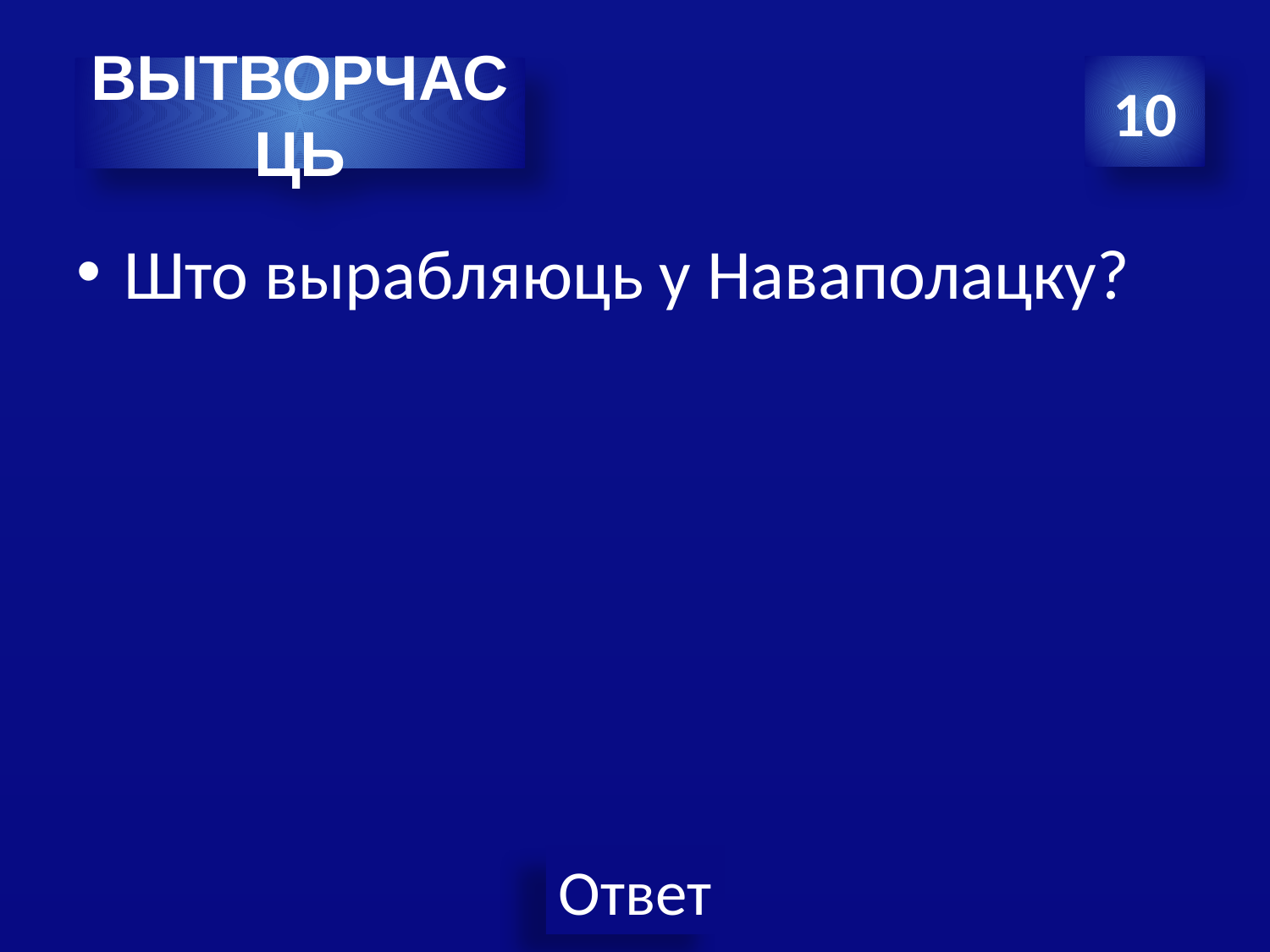

#
10
ВЫТВОРЧАСЦЬ
Што вырабляюць у Наваполацку?